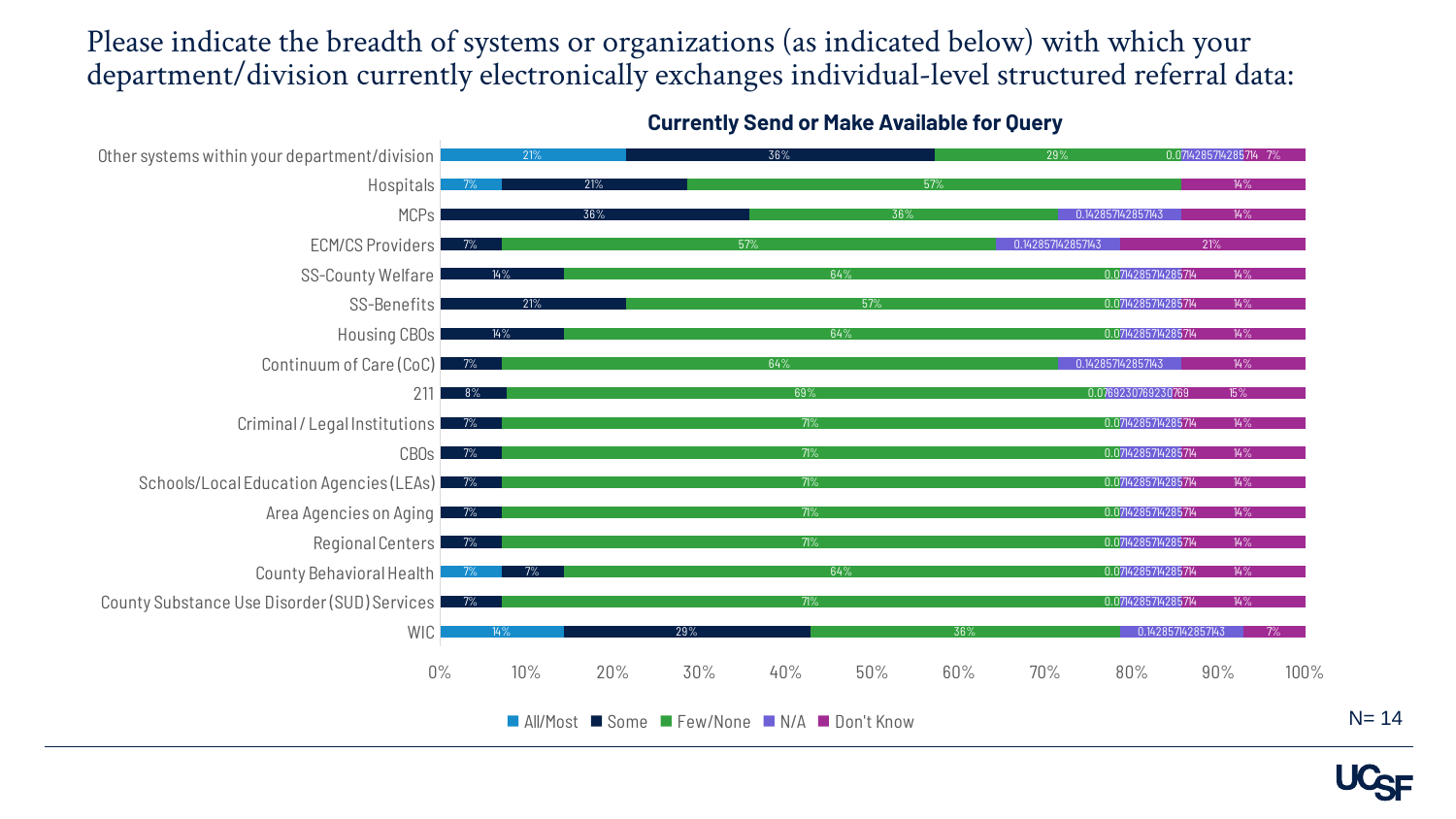

# Please indicate the breadth of systems or organizations (as indicated below) with which your department/division currently electronically exchanges individual-level structured referral data:
Currently Send or Make Available for Query

### Chart

| Category | All/Most | Some | Few/None | N/A | Don't Know |
|---|---|---|---|---|---|
| Other systems within your department/division | 0.21428571428571427 | 0.35714285714285715 | 0.2857142857142857 | 0.07142857142857142 | 0.07142857142857142 |
| Hospitals | 0.07142857142857142 | 0.21428571428571427 | 0.5714285714285714 | None | 0.14285714285714285 |
| MCPs | None | 0.35714285714285715 | 0.35714285714285715 | 0.14285714285714285 | 0.14285714285714285 |
| ECM/CS Providers | None | 0.07142857142857142 | 0.5714285714285714 | 0.14285714285714285 | 0.21428571428571427 |
| SS-County Welfare | None | 0.14285714285714285 | 0.6428571428571429 | 0.07142857142857142 | 0.14285714285714285 |
| SS-Benefits | None | 0.21428571428571427 | 0.5714285714285714 | 0.07142857142857142 | 0.14285714285714285 |
| Housing CBOs | None | 0.14285714285714285 | 0.6428571428571429 | 0.07142857142857142 | 0.14285714285714285 |
| Continuum of Care (CoC) | None | 0.07142857142857142 | 0.6428571428571429 | 0.14285714285714285 | 0.14285714285714285 |
| 211 | None | 0.07692307692307693 | 0.6923076923076923 | 0.07692307692307693 | 0.15384615384615385 |
| Criminal / Legal Institutions | None | 0.07142857142857142 | 0.7142857142857143 | 0.07142857142857142 | 0.14285714285714285 |
| CBOs | None | 0.07142857142857142 | 0.7142857142857143 | 0.07142857142857142 | 0.14285714285714285 |
| Schools/Local Education Agencies (LEAs) | None | 0.07142857142857142 | 0.7142857142857143 | 0.07142857142857142 | 0.14285714285714285 |
| Area Agencies on Aging | None | 0.07142857142857142 | 0.7142857142857143 | 0.07142857142857142 | 0.14285714285714285 |
| Regional Centers | None | 0.07142857142857142 | 0.7142857142857143 | 0.07142857142857142 | 0.14285714285714285 |
| County Behavioral Health | 0.07142857142857142 | 0.07142857142857142 | 0.6428571428571429 | 0.07142857142857142 | 0.14285714285714285 |
| County Substance Use Disorder (SUD) Services | None | 0.07142857142857142 | 0.7142857142857143 | 0.07142857142857142 | 0.14285714285714285 |
| WIC | 0.14285714285714285 | 0.2857142857142857 | 0.35714285714285715 | 0.14285714285714285 | 0.07142857142857142 |
N= 14